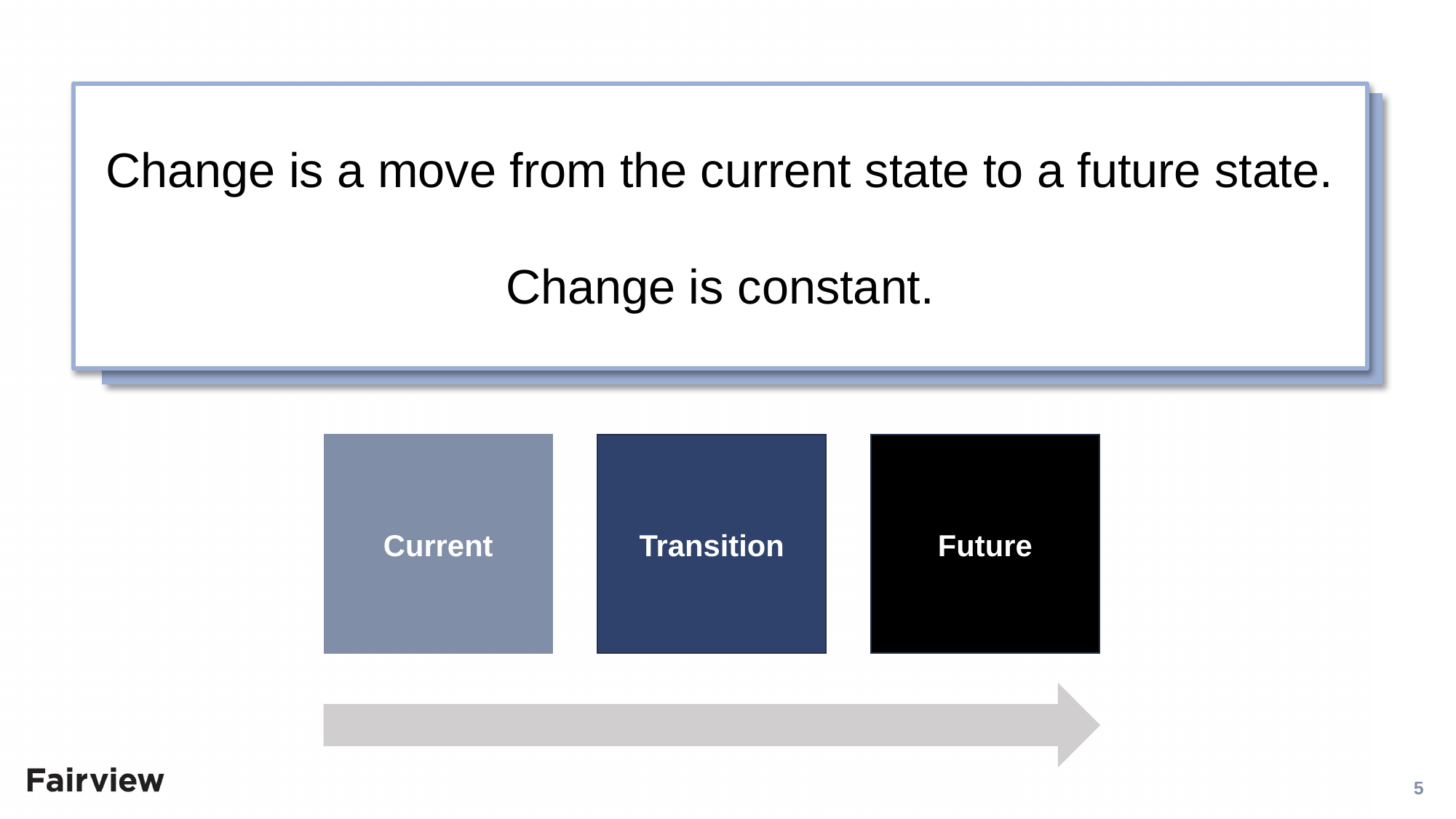

Change is a move from the current state to a future state.

Change is constant.

Current
Transition
Future

5